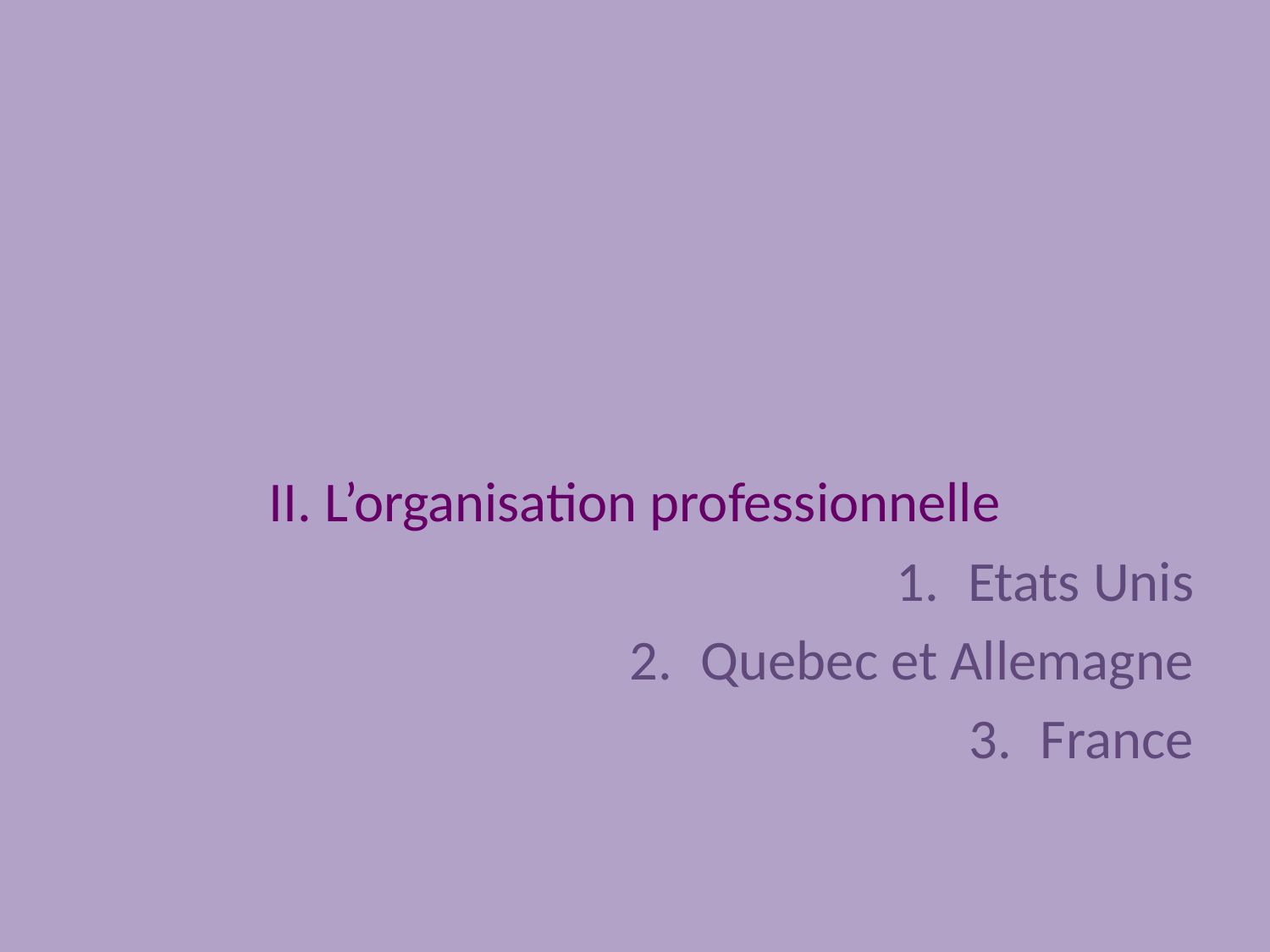

II. L’organisation professionnelle
Etats Unis
Quebec et Allemagne
France